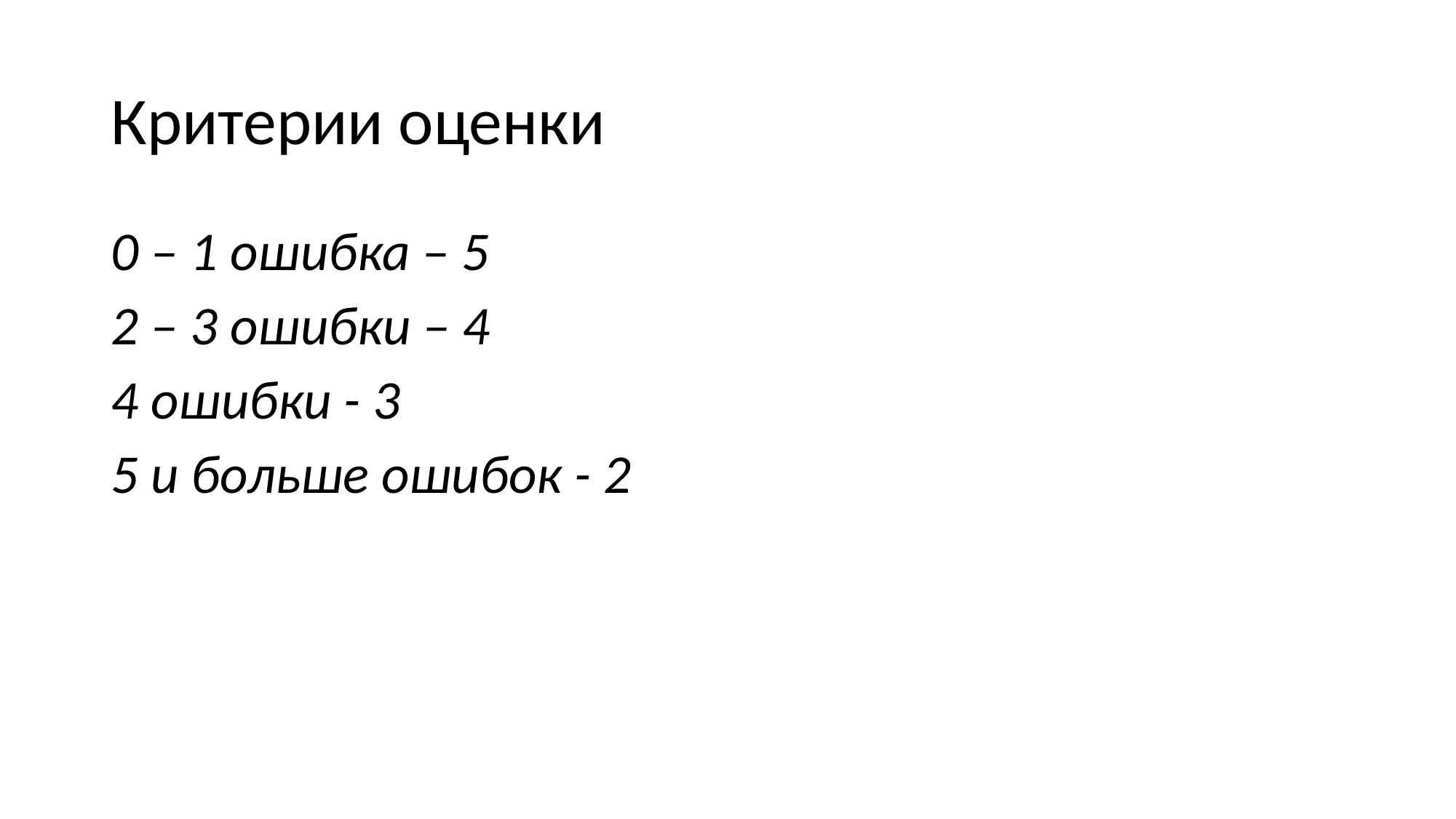

# Критерии оценки
0 – 1 ошибка – 5
2 – 3 ошибки – 4
4 ошибки - 3
5 и больше ошибок - 2